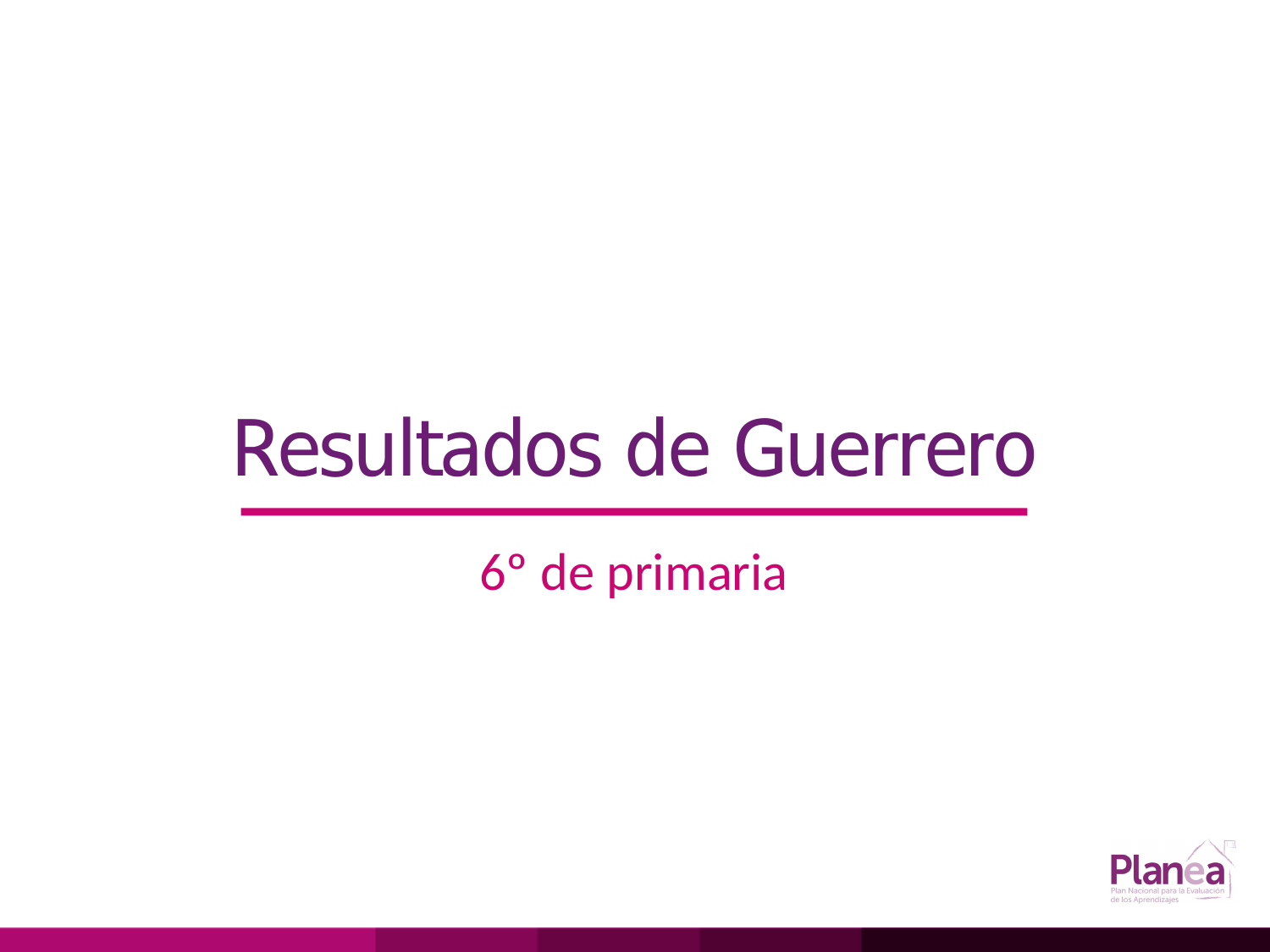

# Resultados de Guerrero

6º de primaria